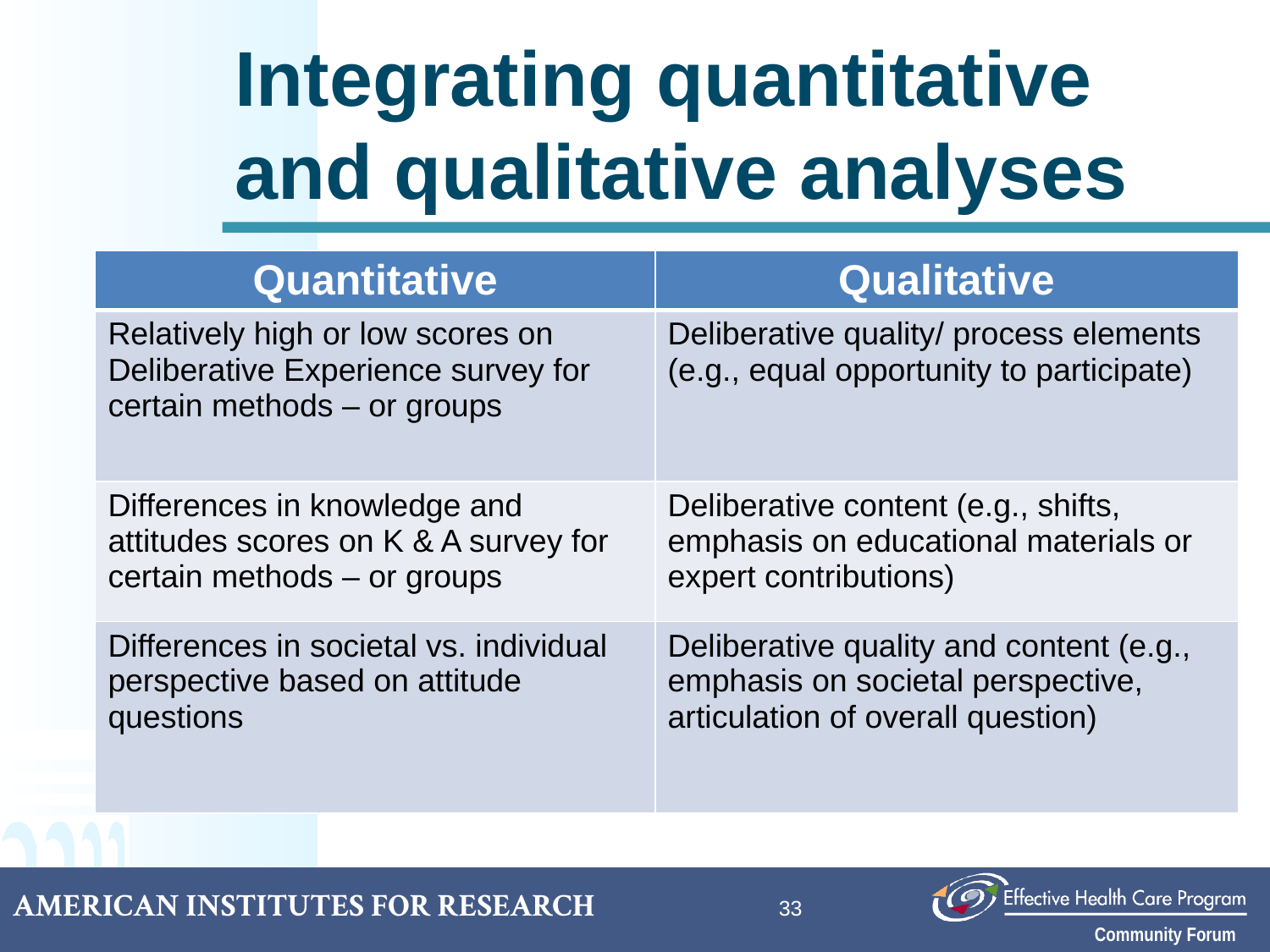

# Integrating quantitative and qualitative analyses
| Quantitative | Qualitative |
| --- | --- |
| Relatively high or low scores on Deliberative Experience survey for certain methods – or groups | Deliberative quality/ process elements (e.g., equal opportunity to participate) |
| Differences in knowledge and attitudes scores on K & A survey for certain methods – or groups | Deliberative content (e.g., shifts, emphasis on educational materials or expert contributions) |
| Differences in societal vs. individual perspective based on attitude questions | Deliberative quality and content (e.g., emphasis on societal perspective, articulation of overall question) |